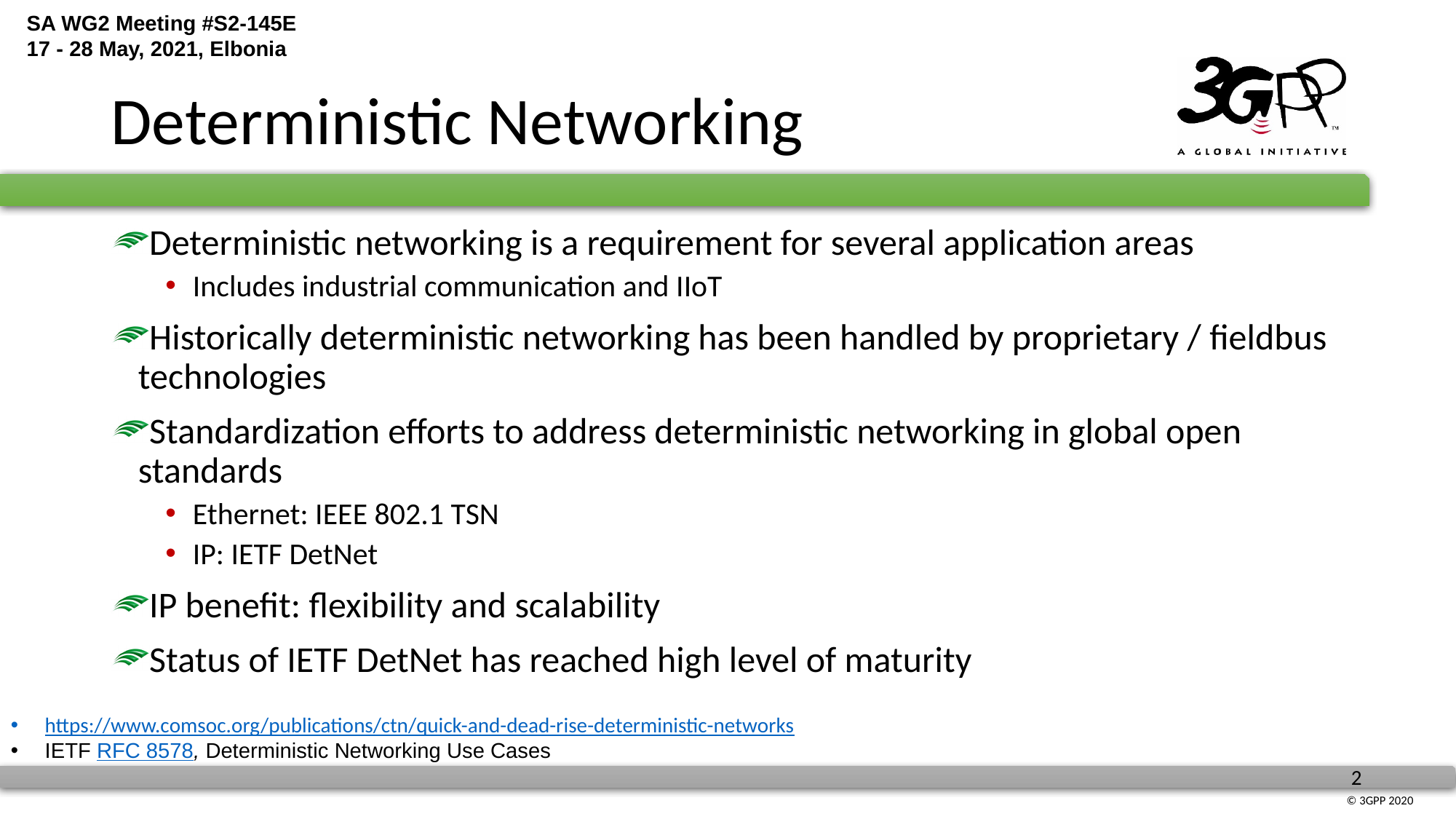

# Deterministic Networking
Deterministic networking is a requirement for several application areas
Includes industrial communication and IIoT
Historically deterministic networking has been handled by proprietary / fieldbus technologies
Standardization efforts to address deterministic networking in global open standards
Ethernet: IEEE 802.1 TSN
IP: IETF DetNet
IP benefit: flexibility and scalability
Status of IETF DetNet has reached high level of maturity

https://www.comsoc.org/publications/ctn/quick-and-dead-rise-deterministic-networks
IETF RFC 8578, Deterministic Networking Use Cases